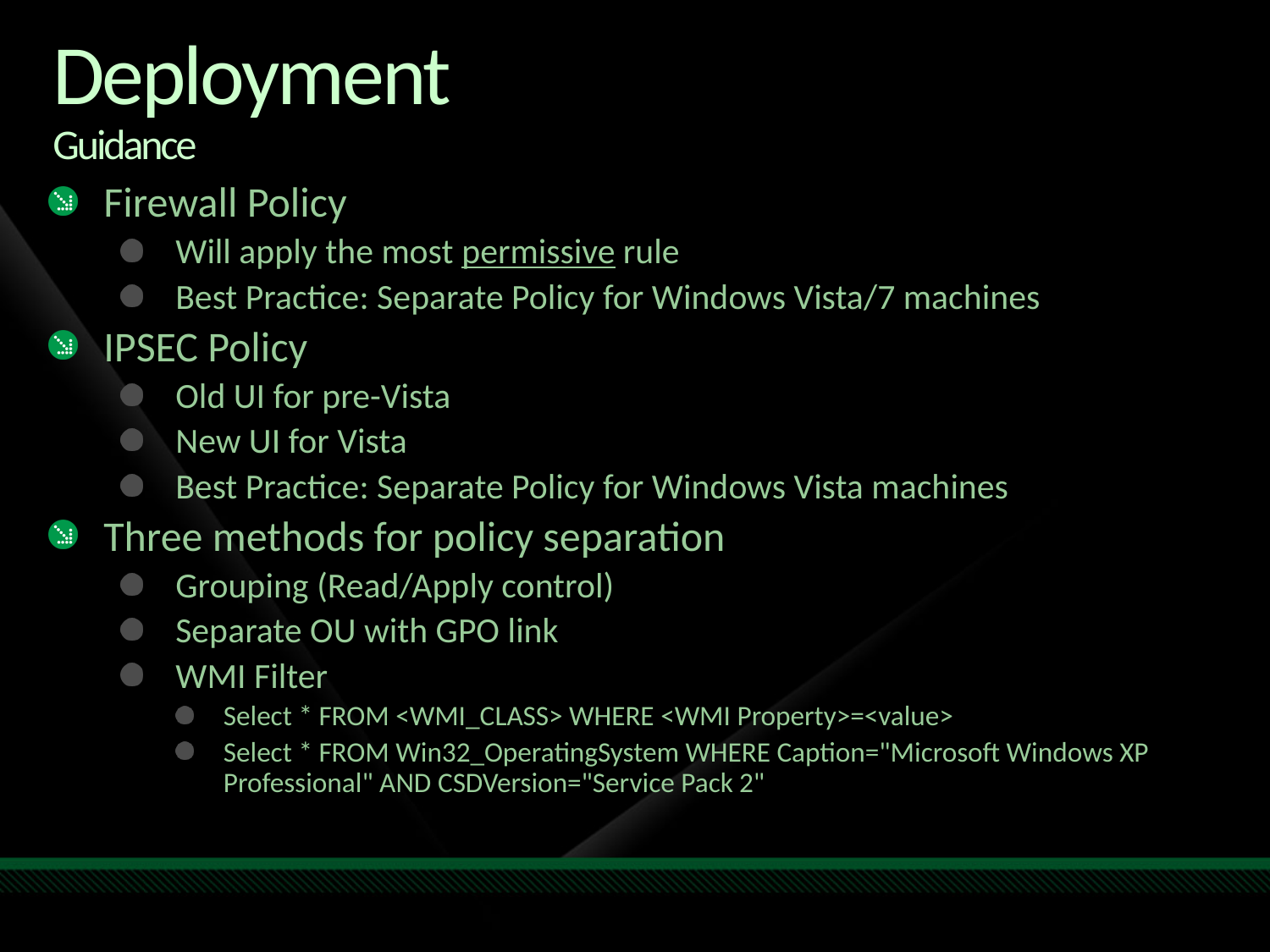

# Deployment Guidance
Firewall Policy
Will apply the most permissive rule
Best Practice: Separate Policy for Windows Vista/7 machines
IPSEC Policy
Old UI for pre-Vista
New UI for Vista
Best Practice: Separate Policy for Windows Vista machines
Three methods for policy separation
Grouping (Read/Apply control)
Separate OU with GPO link
WMI Filter
Select * FROM <WMI_CLASS> WHERE <WMI Property>=<value>
Select * FROM Win32_OperatingSystem WHERE Caption="Microsoft Windows XP Professional" AND CSDVersion="Service Pack 2"